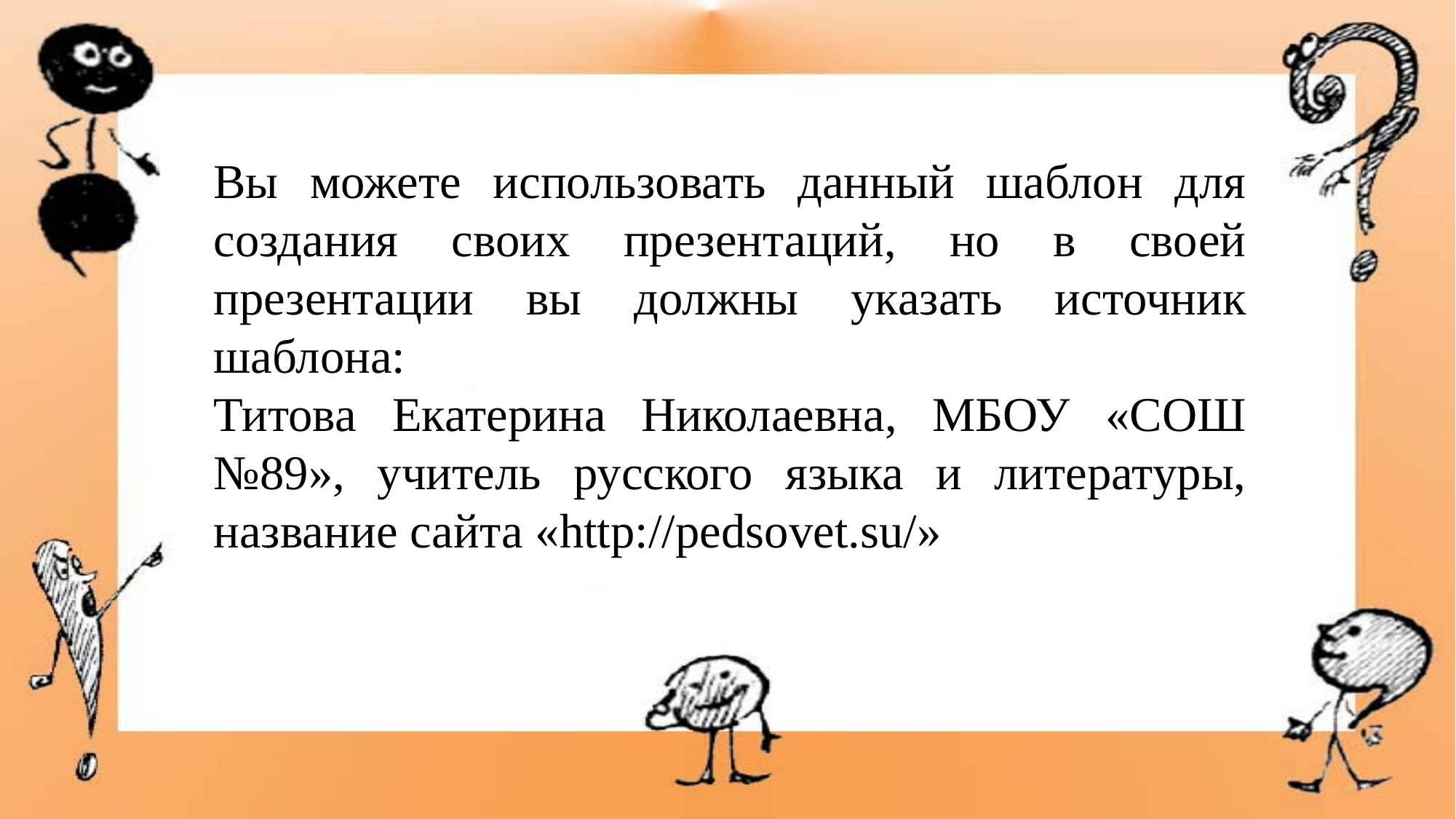

Вы можете использовать данный шаблон для создания своих презентаций, но в своей презентации вы должны указать источник шаблона:
Титова Екатерина Николаевна, МБОУ «СОШ №89», учитель русского языка и литературы, название сайта «http://pedsovet.su/»